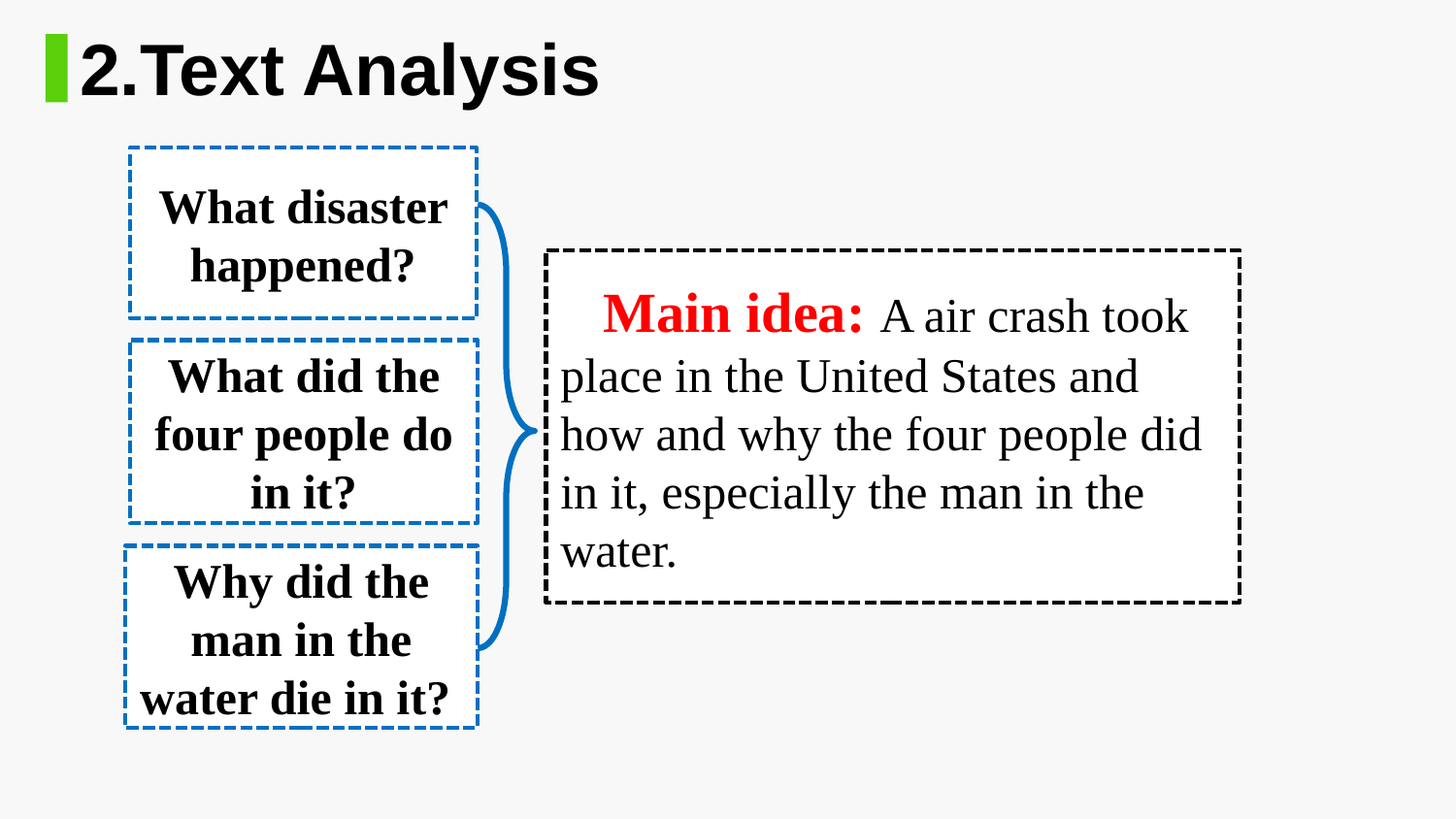

2.Text Analysis

What disaster happened?

Main idea: A air crash took place in the United States and how and why the four people did in it, especially the man in the water.
What did the four people do in it?
Why did the man in the water die in it?